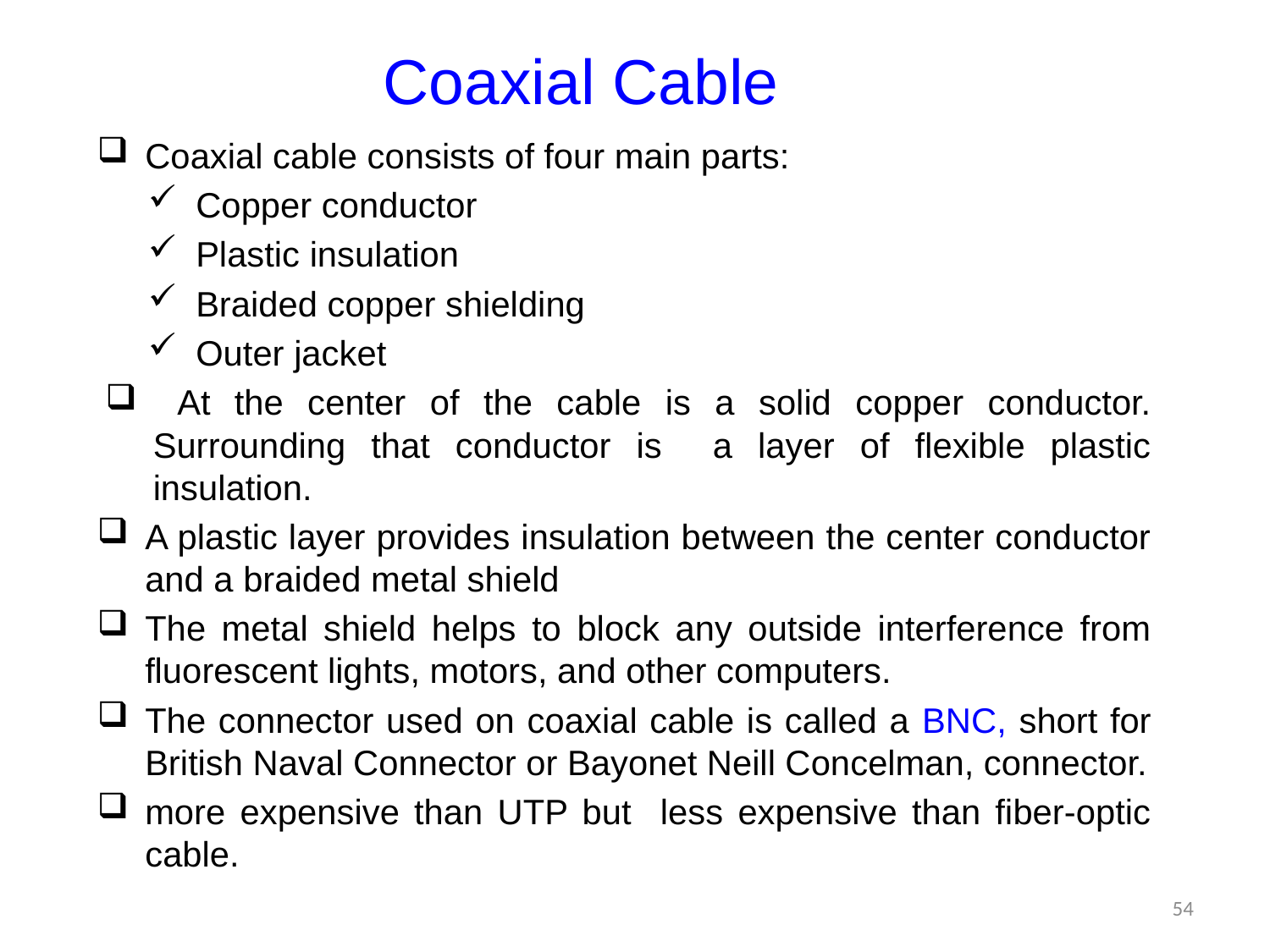

# Coaxial Cable
Coaxial cable consists of four main parts:
Copper conductor
Plastic insulation
Braided copper shielding
Outer jacket
 At the center of the cable is a solid copper conductor. Surrounding that conductor is  a layer of ﬂexible plastic insulation.
A plastic layer provides insulation between the center conductor and a braided metal shield
The metal shield helps to block any outside interference from fluorescent lights, motors, and other computers.
The connector used on coaxial cable is called a BNC, short for British Naval Connector or Bayonet Neill Concelman, connector.
more expensive than UTP but  less expensive than ﬁber-optic cable.

54